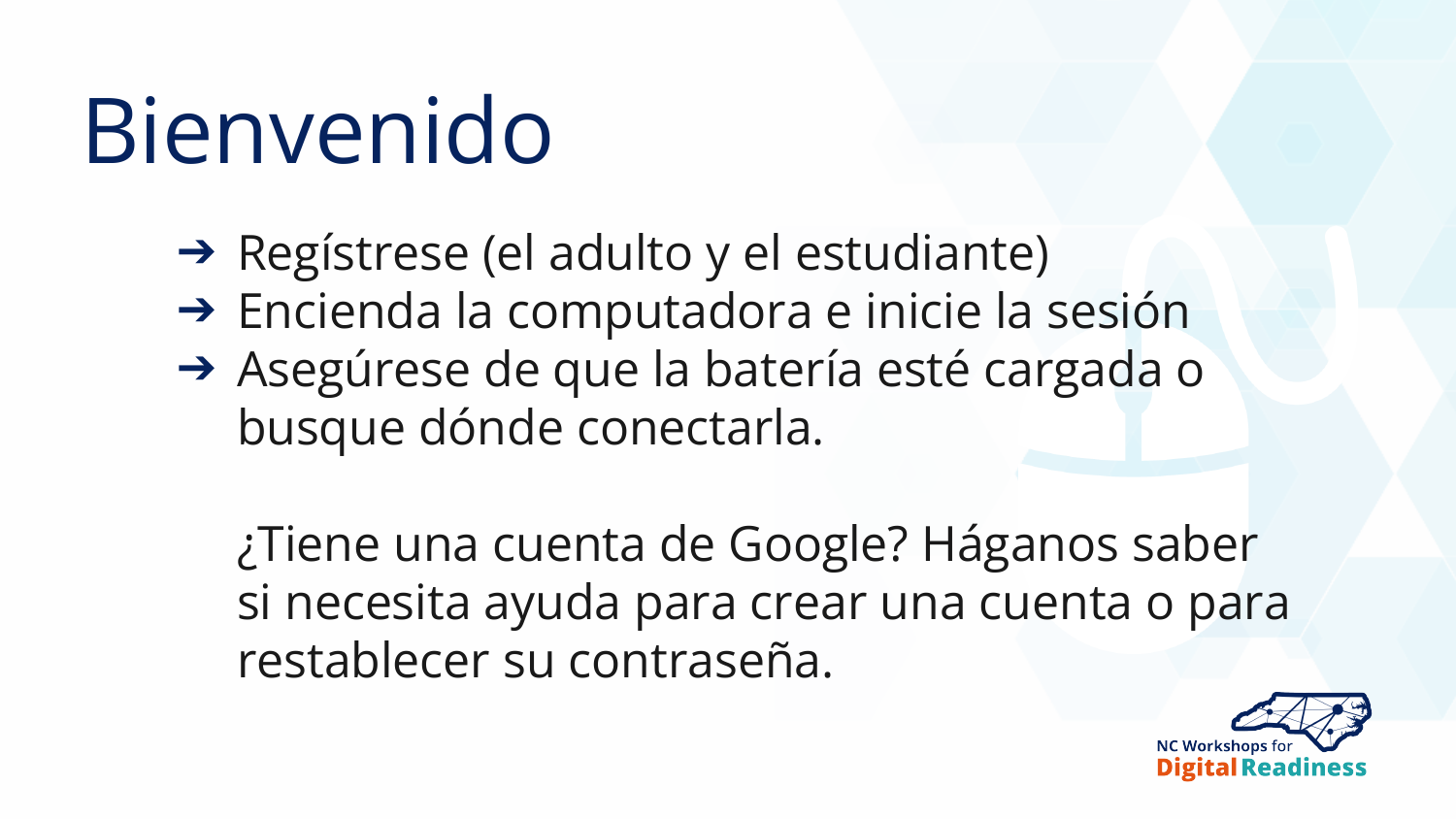

# Bienvenido
Regístrese (el adulto y el estudiante)
Encienda la computadora e inicie la sesión
Asegúrese de que la batería esté cargada o busque dónde conectarla.
¿Tiene una cuenta de Google? Háganos saber si necesita ayuda para crear una cuenta o para restablecer su contraseña.